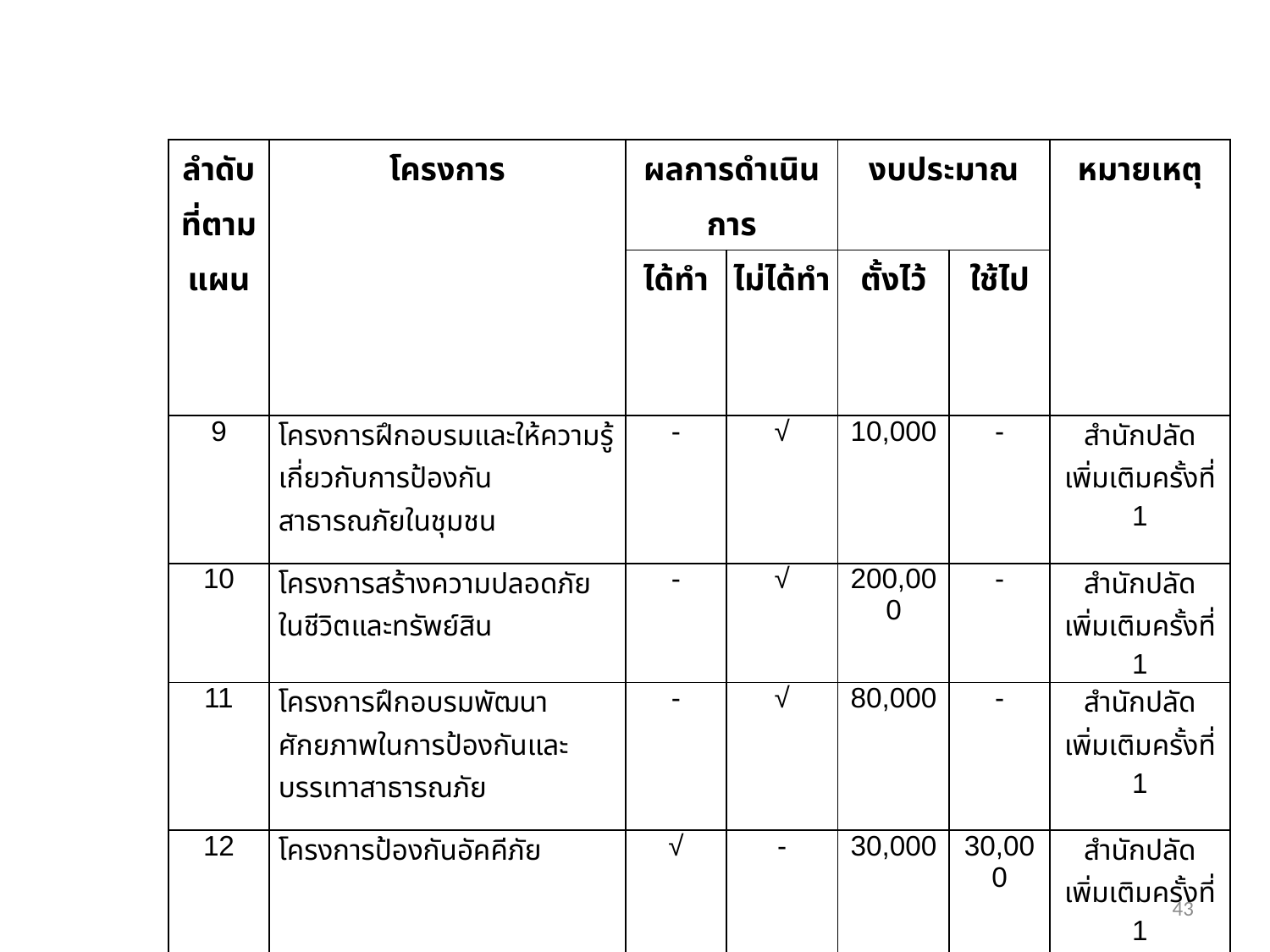

| ลำดับที่ตามแผน | โครงการ | ผลการดำเนินการ |  | งบประมาณ |  | หมายเหตุ |
| --- | --- | --- | --- | --- | --- | --- |
|  |  | ได้ทำ | ไม่ได้ทำ | ตั้งไว้ | ใช้ไป |  |
| 9 | โครงการฝึกอบรมและให้ความรู้เกี่ยวกับการป้องกันสาธารณภัยในชุมชน | - | √ | 10,000 | - | สำนักปลัด เพิ่มเติมครั้งที่ 1 |
| 10 | โครงการสร้างความปลอดภัยในชีวิตและทรัพย์สิน | - | √ | 200,000 | - | สำนักปลัด เพิ่มเติมครั้งที่ 1 |
| 11 | โครงการฝึกอบรมพัฒนาศักยภาพในการป้องกันและบรรเทาสาธารณภัย | - | √ | 80,000 | - | สำนักปลัด เพิ่มเติมครั้งที่ 1 |
| 12 | โครงการป้องกันอัคคีภัย | √ | - | 30,000 | 30,000 | สำนักปลัด เพิ่มเติมครั้งที่ 1 |
43